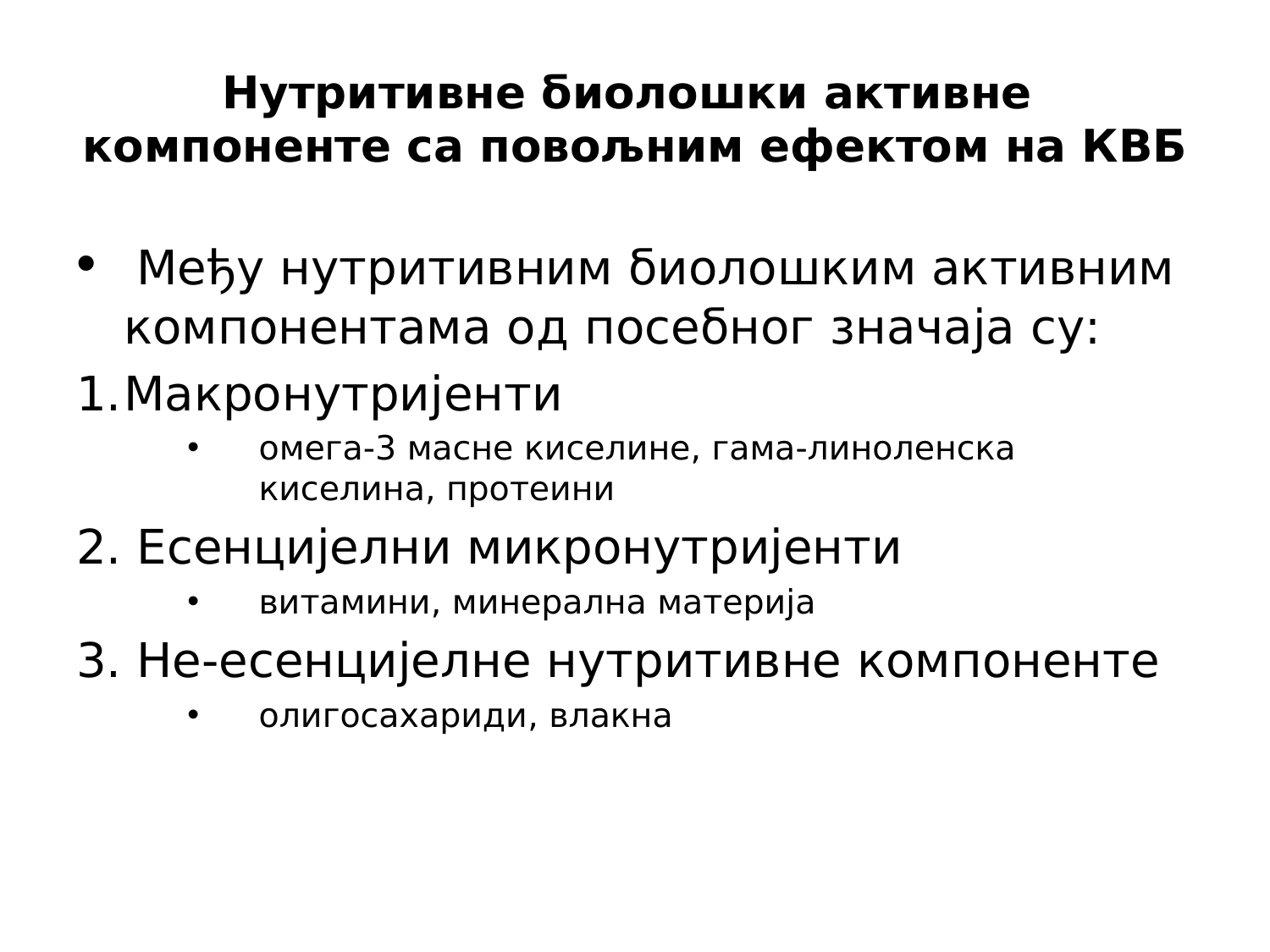

# Нутритивне биолошки активне  компоненте са повољним ефектом на КВБ
 Међу нутритивним биолошким активним компонентама од посебног значаја су:
Макронутријенти
омега-3 масне киселине, гама-линоленска киселина, протеини
2. Есенцијелни микронутријенти
витамини, минерална материја
3. Не-есенцијелне нутритивне компоненте
олигосахариди, влакна